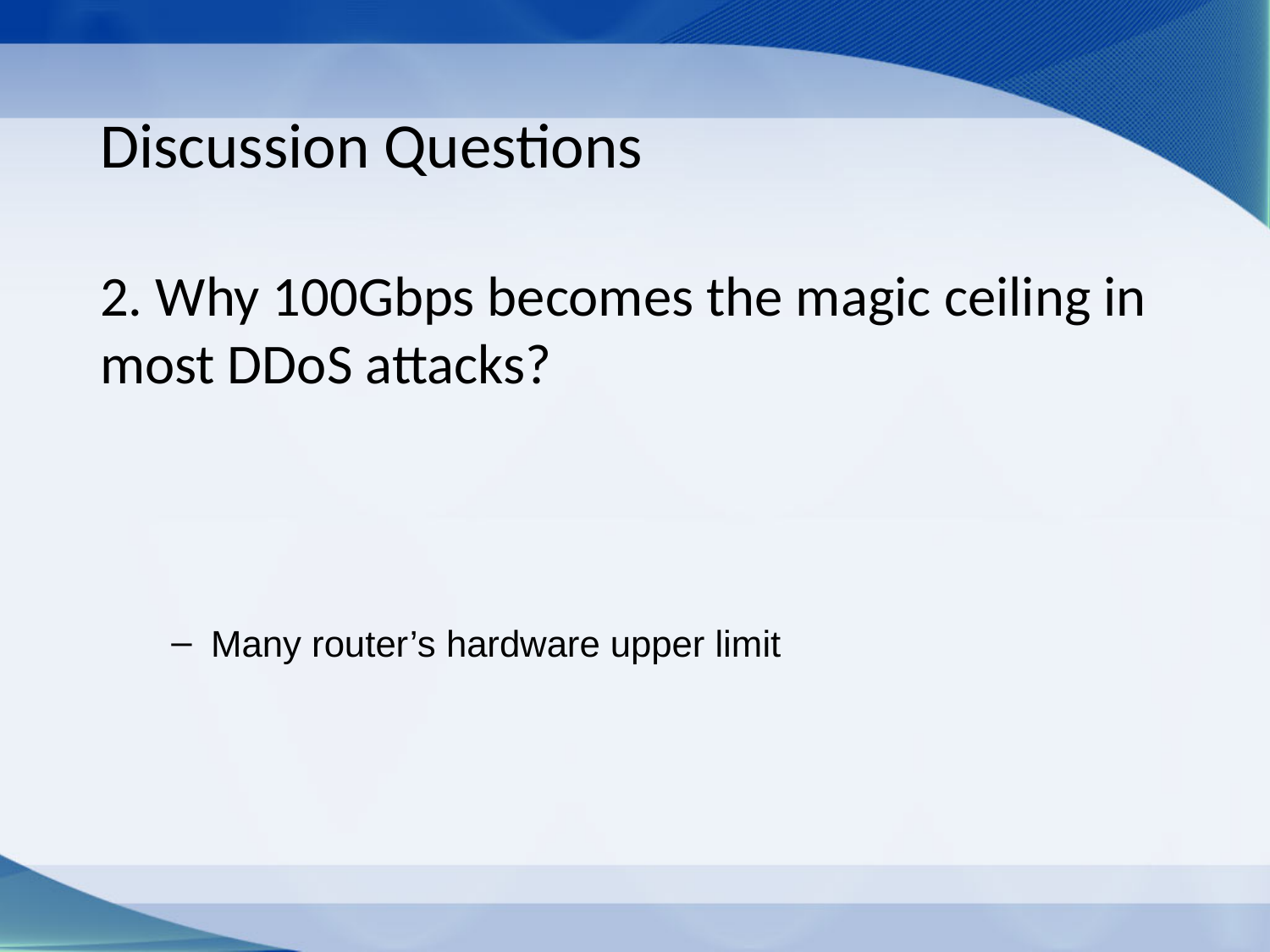

# Discussion Questions
2. Why 100Gbps becomes the magic ceiling in most DDoS attacks?

Many router’s hardware upper limit